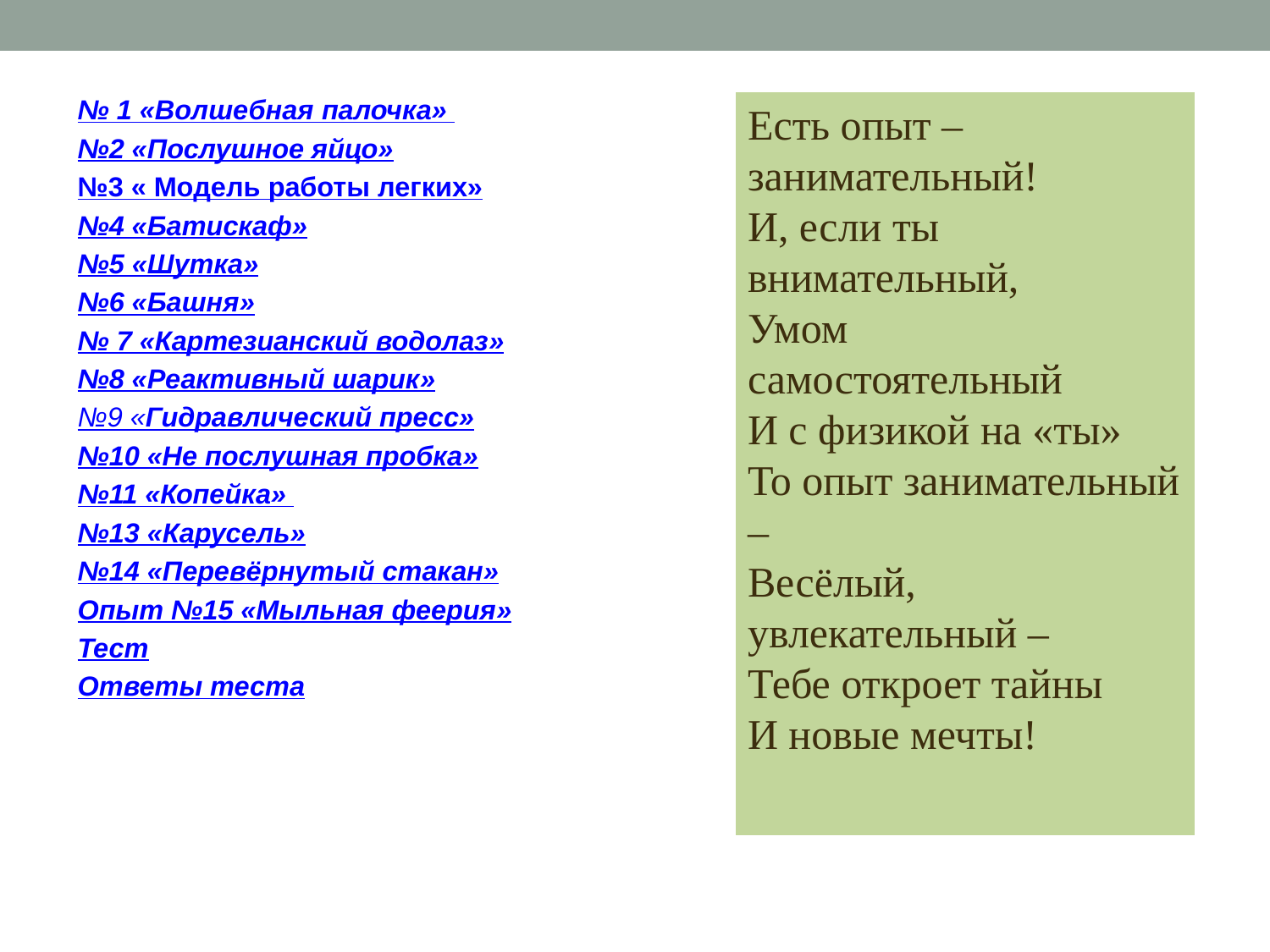

№ 1 «Волшебная палочка»
№2 «Послушное яйцо»
№3 « Модель работы легких»
№4 «Батискаф»
№5 «Шутка»
№6 «Башня»
№ 7 «Картезианский водолаз»
№8 «Реактивный шарик»
№9 «Гидравлический пресс»
№10 «Не послушная пробка»
№11 «Копейка»
№13 «Карусель»
№14 «Перевёрнутый стакан»
Опыт №15 «Мыльная феерия»
Тест
Ответы теста

Есть опыт – занимательный! 
И, если ты внимательный, 
Умом самостоятельный 
И с физикой на «ты» 
То опыт занимательный – 
Весёлый, увлекательный – 
Тебе откроет тайны 
И новые мечты!